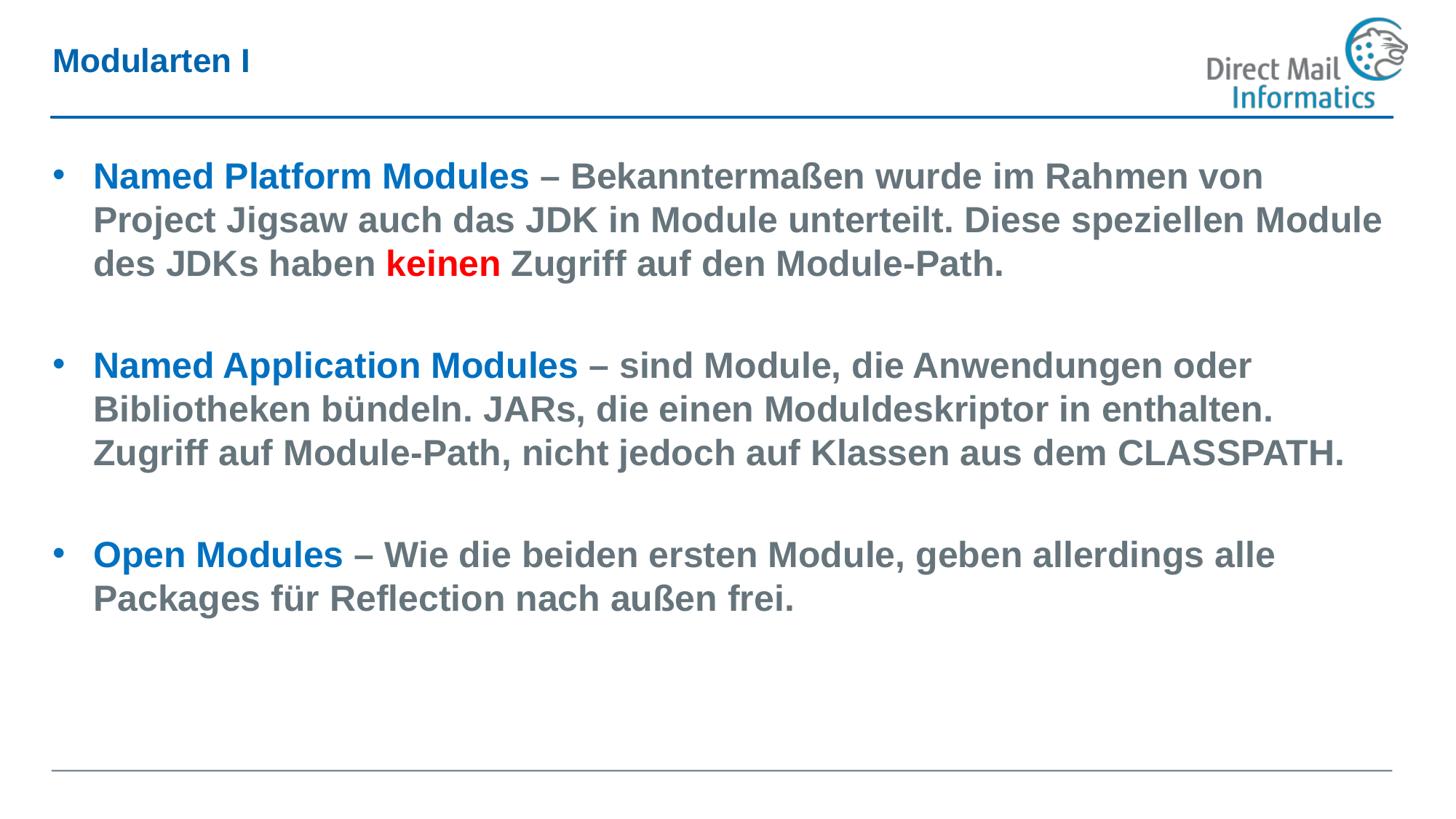

# Modularten I
Named Platform Modules – Bekanntermaßen wurde im Rahmen von Project Jigsaw auch das JDK in Module unterteilt. Diese speziellen Module des JDKs haben keinen Zugriff auf den Module-Path.

Named Application Modules – sind Module, die Anwendungen oder Bibliotheken bündeln. JARs, die einen Moduldeskriptor in enthalten. Zugriff auf Module-Path, nicht jedoch auf Klassen aus dem CLASSPATH.

Open Modules – Wie die beiden ersten Module, geben allerdings alle Packages für Reflection nach außen frei.